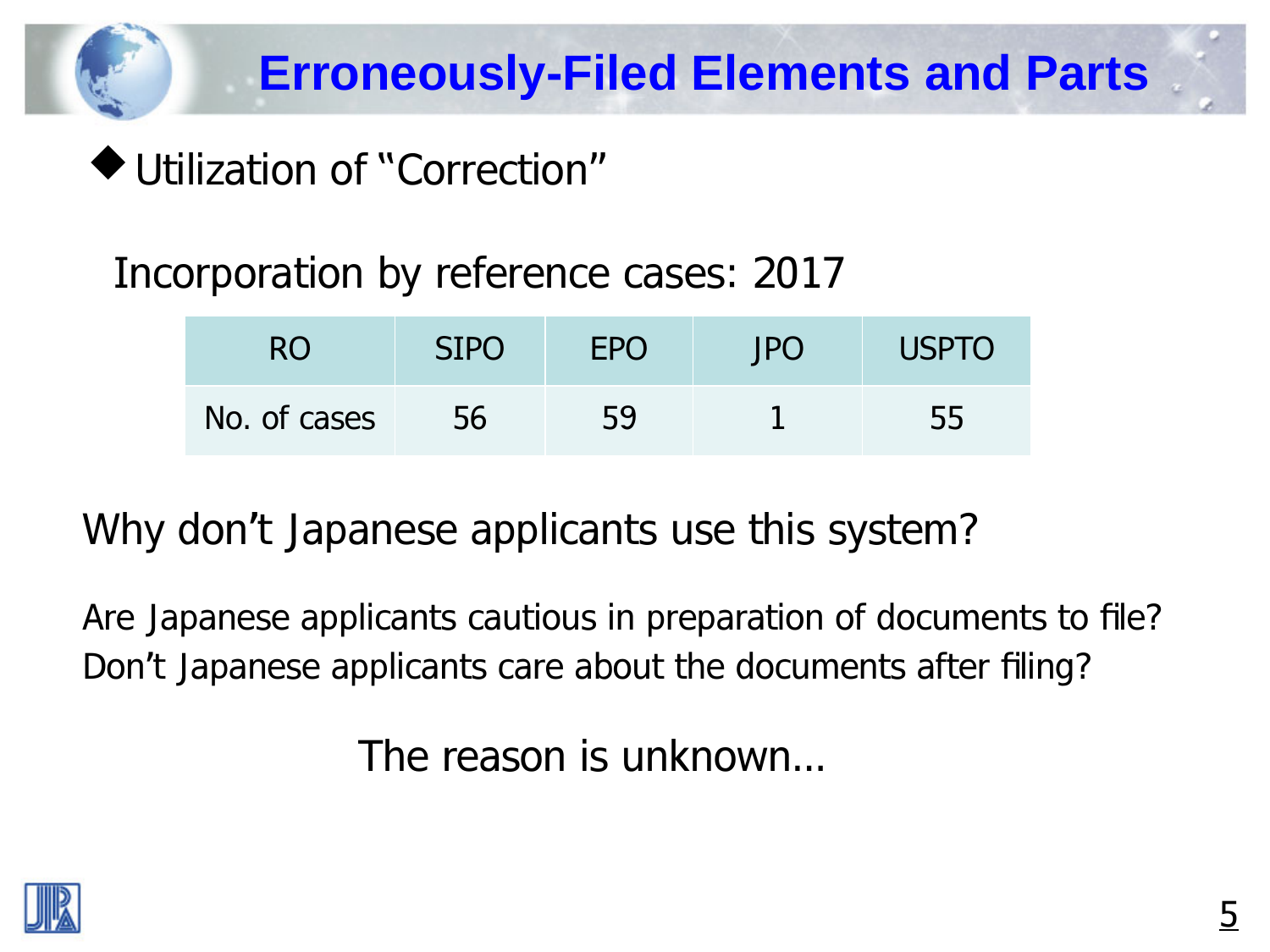

Erroneously-Filed Elements and Parts
Utilization of “Correction”

  Incorporation by reference cases: 2017

| RO | SIPO | EPO | JPO | USPTO |
| --- | --- | --- | --- | --- |
| No. of cases | 56 | 59 | 1 | 55 |
Why don’t Japanese applicants use this system?

Are Japanese applicants cautious in preparation of documents to file?
Don’t Japanese applicants care about the documents after filing?

                     The reason is unknown…
5